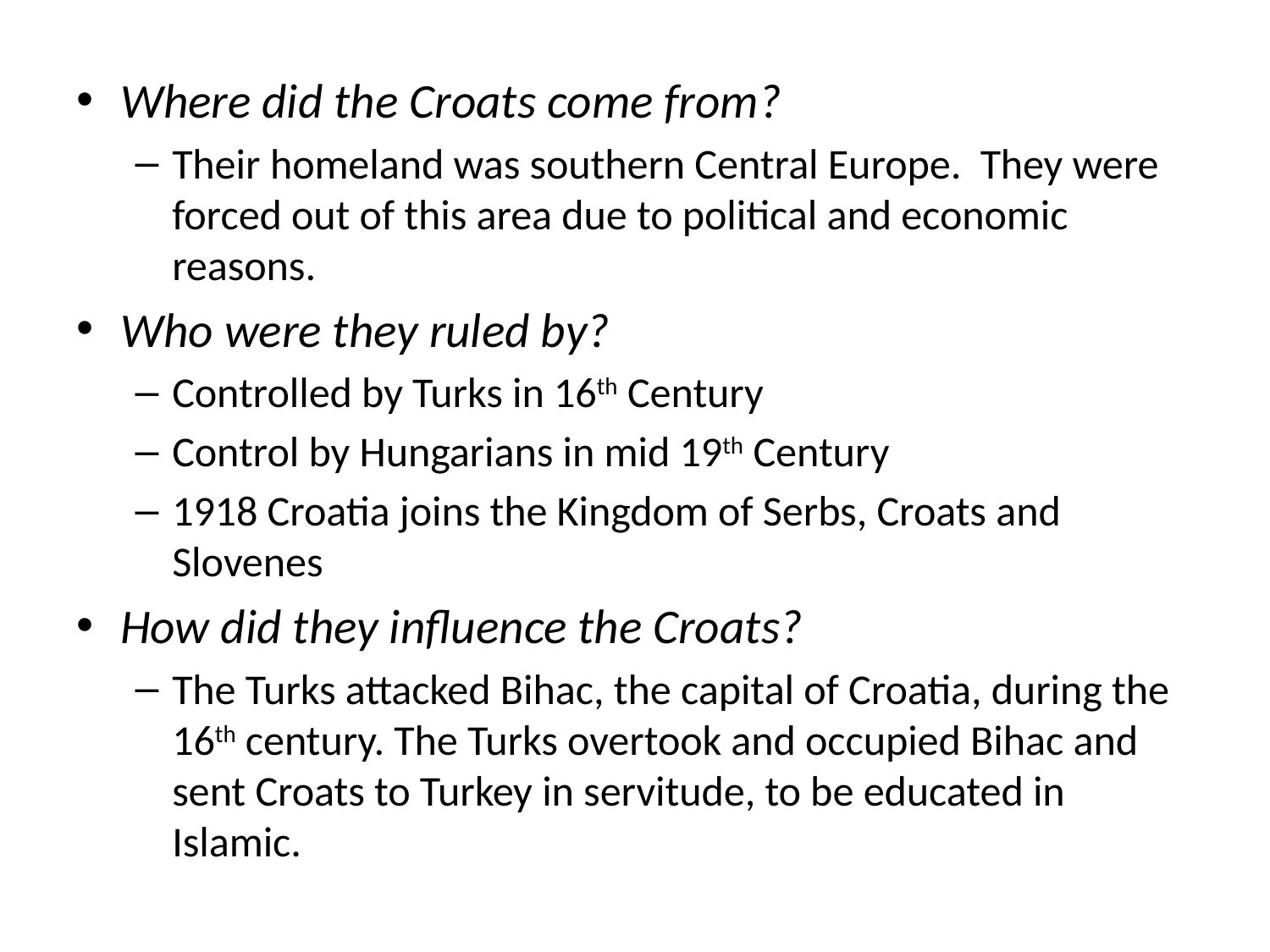

Where did the Croats come from?
Their homeland was southern Central Europe.  They were forced out of this area due to political and economic reasons.
Who were they ruled by?
Controlled by Turks in 16th Century
Control by Hungarians in mid 19th Century
1918 Croatia joins the Kingdom of Serbs, Croats and Slovenes
How did they influence the Croats?
The Turks attacked Bihac, the capital of Croatia, during the 16th century. The Turks overtook and occupied Bihac and sent Croats to Turkey in servitude, to be educated in Islamic.